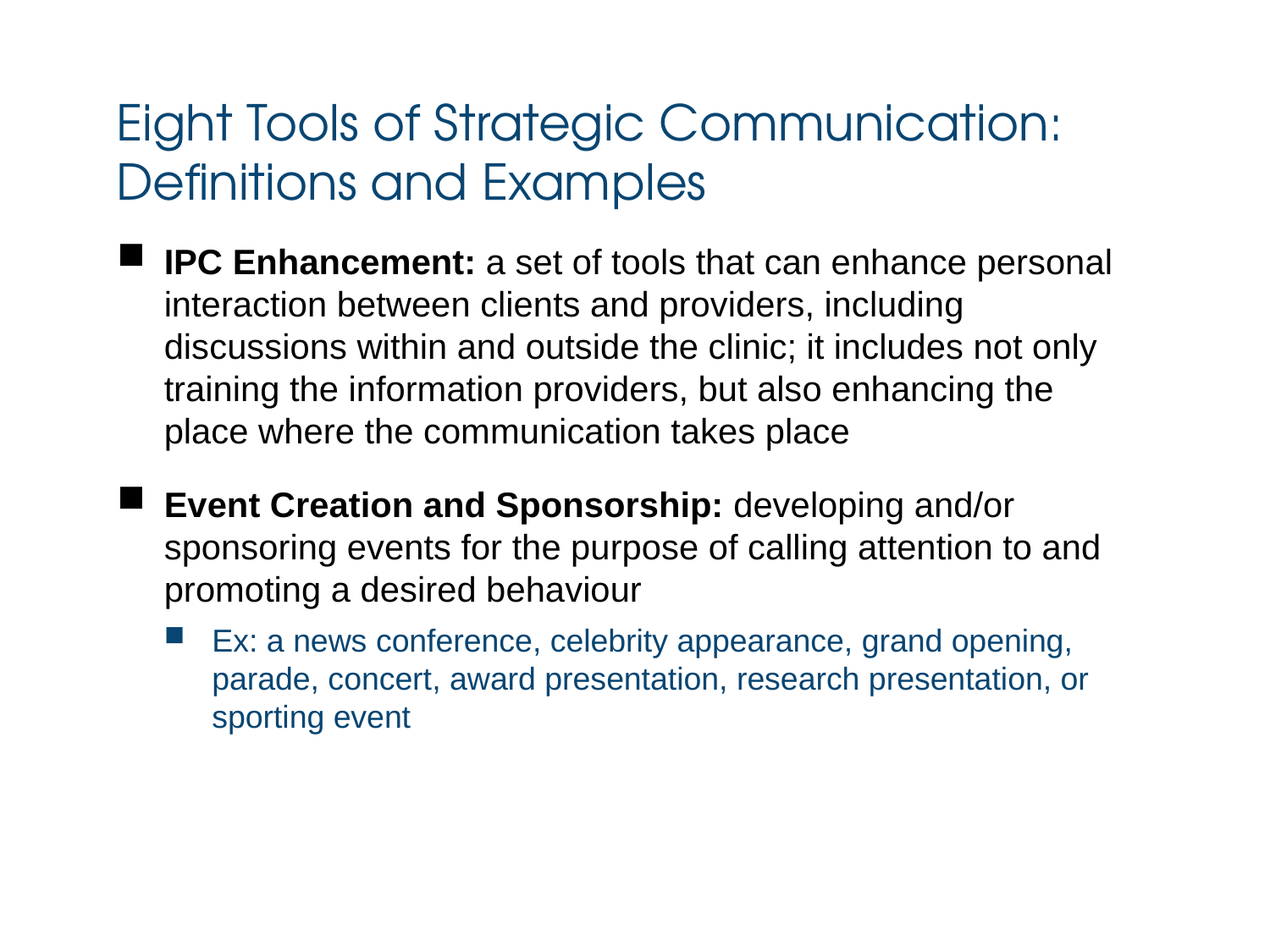

# Eight Tools of Strategic Communication:  Definitions and Examples
IPC Enhancement: a set of tools that can enhance personal interaction between clients and providers, including discussions within and outside the clinic; it includes not only training the information providers, but also enhancing the place where the communication takes place
Event Creation and Sponsorship: developing and/or sponsoring events for the purpose of calling attention to and promoting a desired behaviour
Ex: a news conference, celebrity appearance, grand opening, parade, concert, award presentation, research presentation, or sporting event